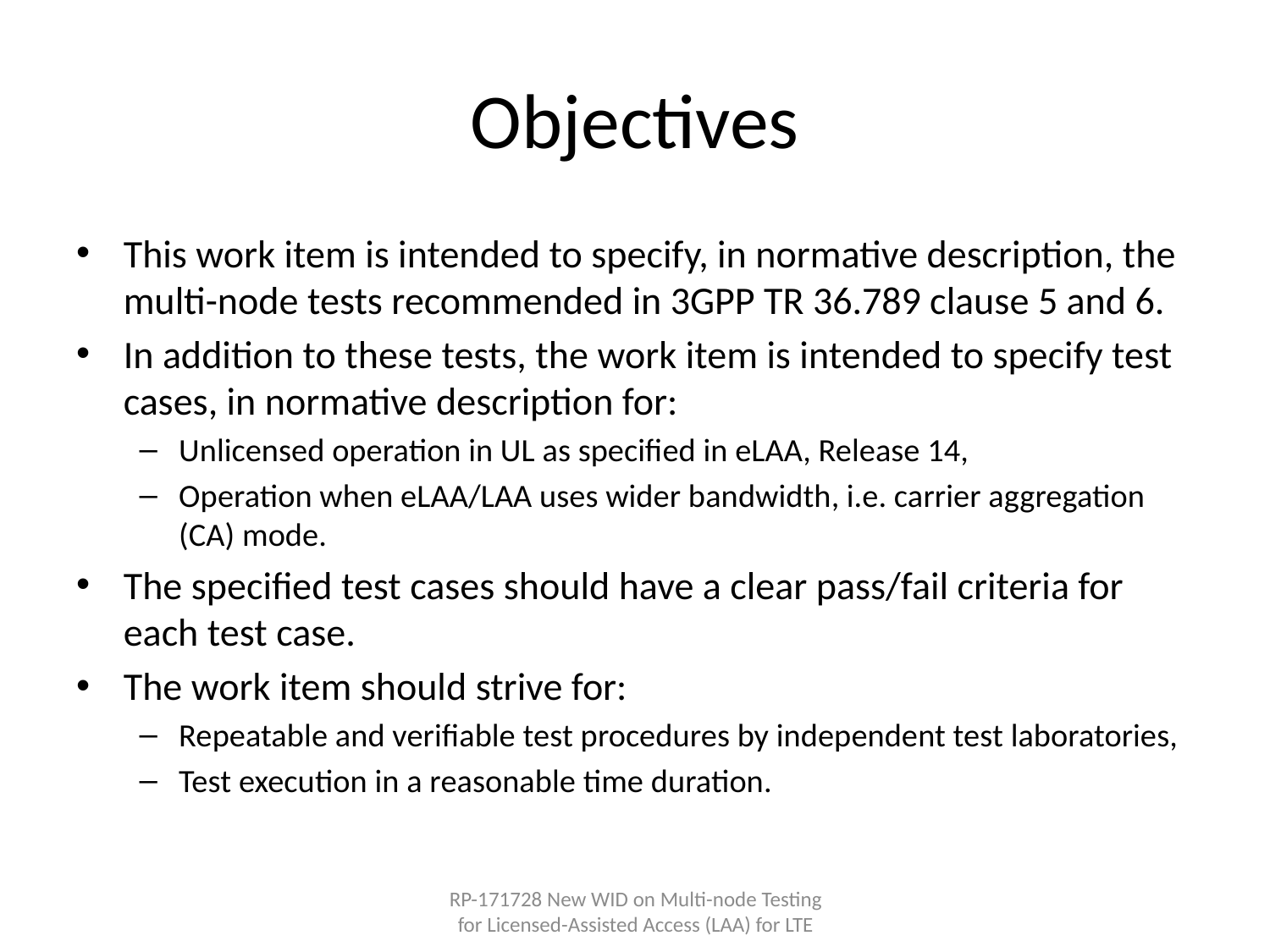

# Objectives
This work item is intended to specify, in normative description, the multi-node tests recommended in 3GPP TR 36.789 clause 5 and 6.
In addition to these tests, the work item is intended to specify test cases, in normative description for:
Unlicensed operation in UL as specified in eLAA, Release 14,
Operation when eLAA/LAA uses wider bandwidth, i.e. carrier aggregation (CA) mode.
The specified test cases should have a clear pass/fail criteria for each test case.
The work item should strive for:
Repeatable and verifiable test procedures by independent test laboratories,
Test execution in a reasonable time duration.

RP-171728 New WID on Multi-node Testing for Licensed-Assisted Access (LAA) for LTE